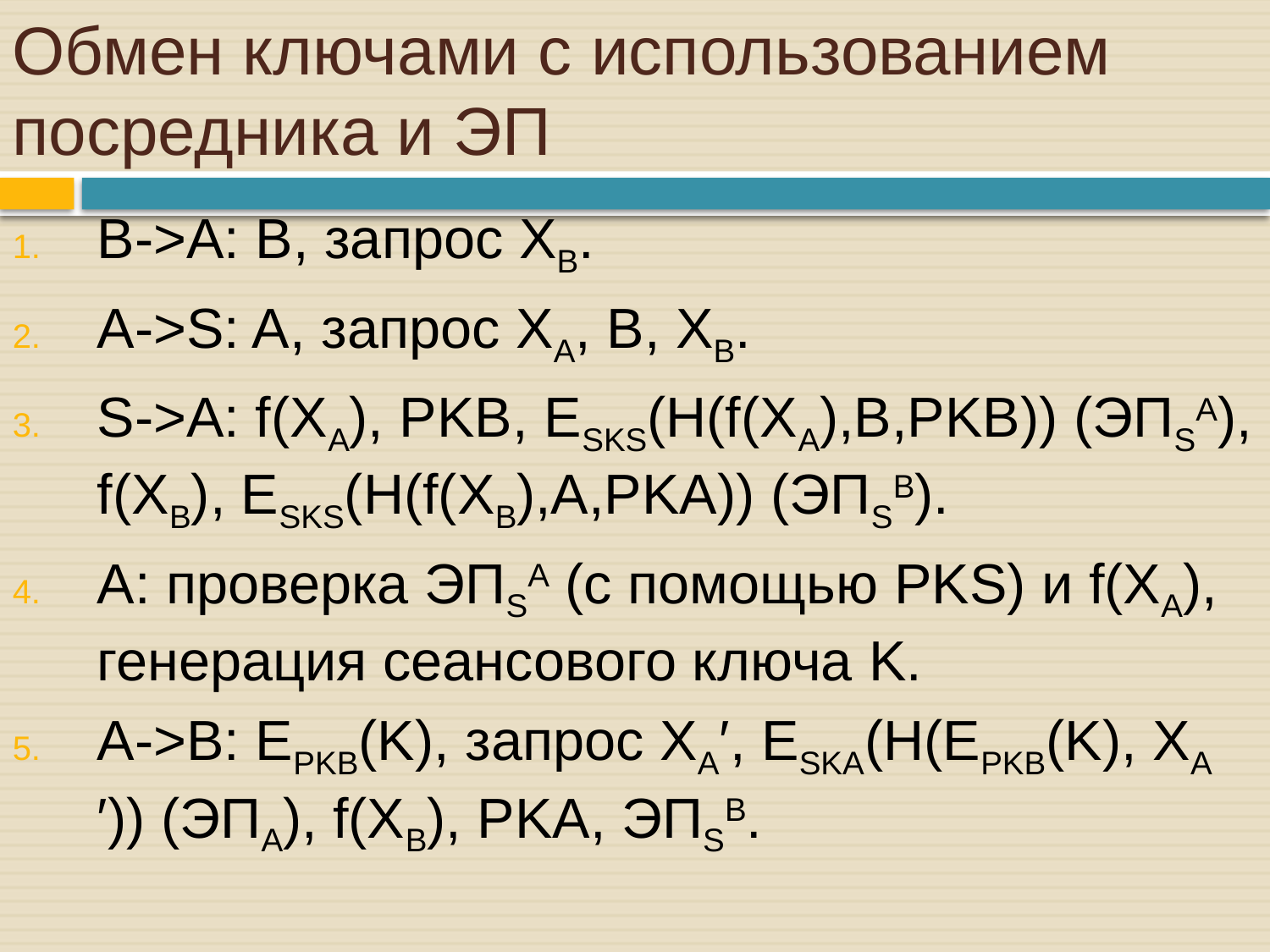

# Обмен ключами с использованием посредника и ЭП
B->A: B, запрос XB.
A->S: A, запрос XA, B, XB.
S->A: f(XA), PKB, ESKS(H(f(XA),B,PKB)) (ЭПSA), f(XB), ESKS(H(f(XB),A,PKA)) (ЭПSB).
A: проверка ЭПSA (с помощью PKS) и f(XA), генерация сеансового ключа K.
A->B: EPKB(K), запрос XA′, ESKA(H(EPKB(K), XA′)) (ЭПA), f(XB), PKA, ЭПSB.